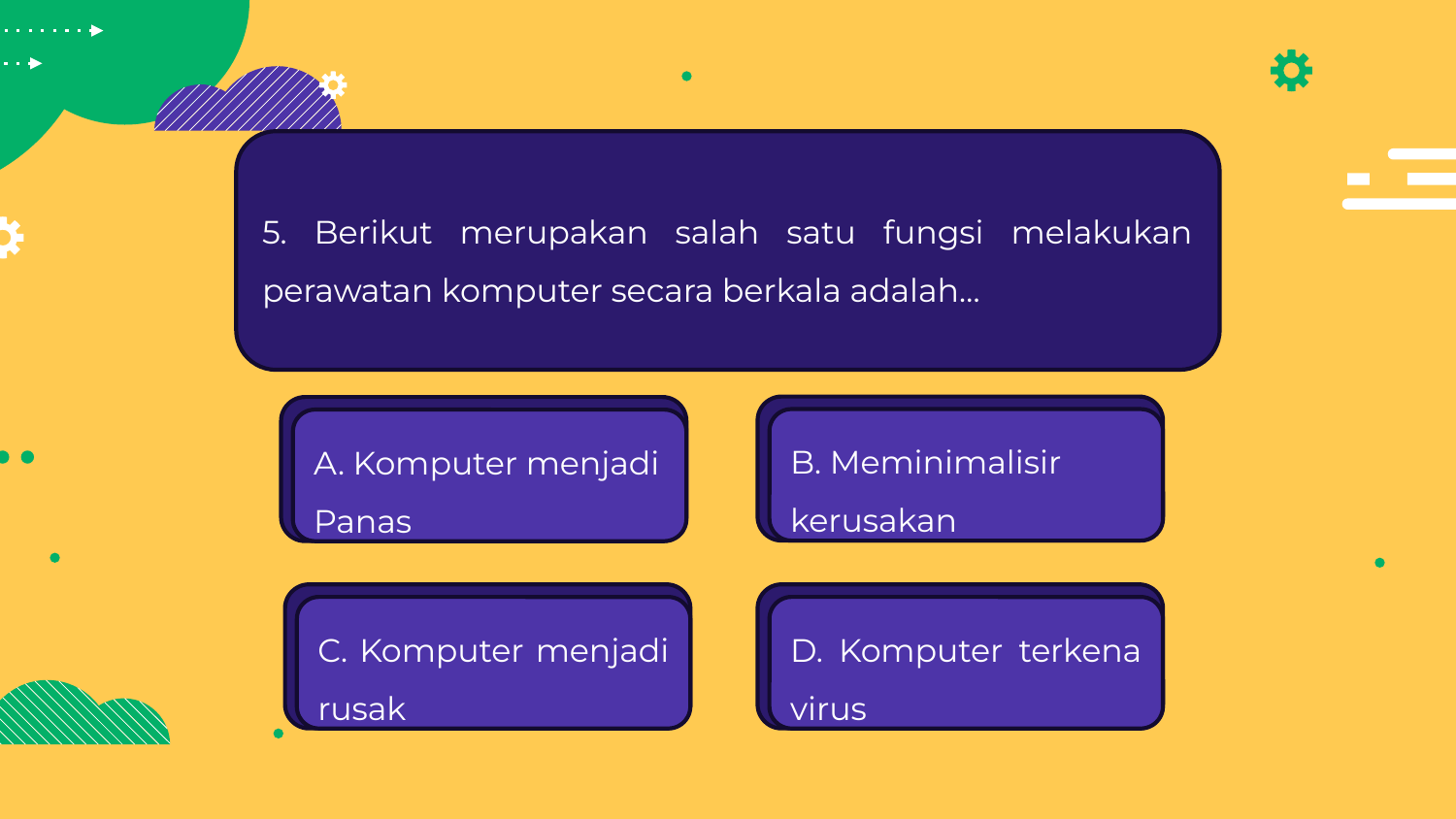

5. Berikut merupakan salah satu fungsi melakukan perawatan komputer secara berkala adalah…

B. Meminimalisir kerusakan

A. Komputer menjadi Panas

C. Komputer menjadi rusak

D. Komputer terkena virus